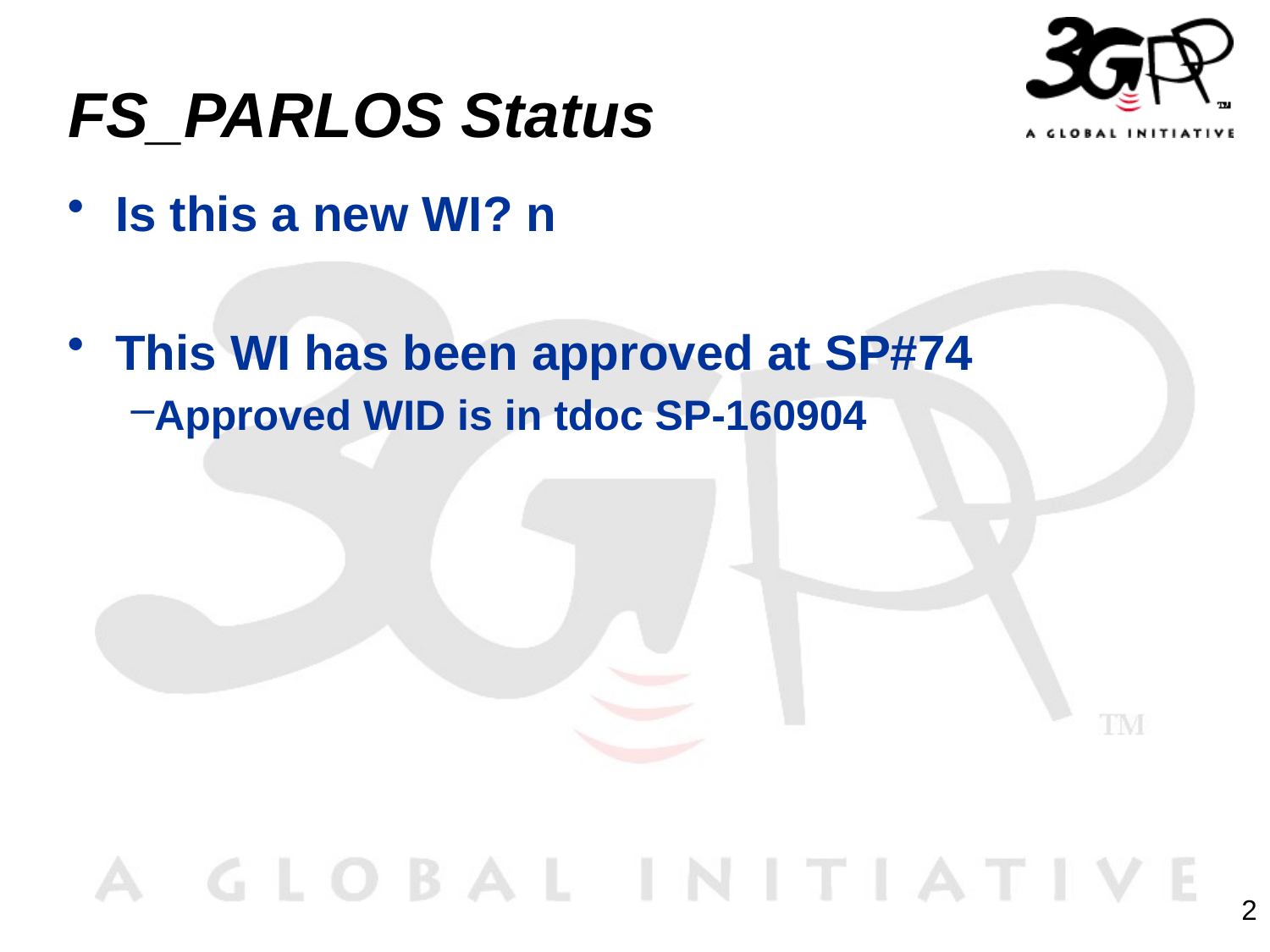

# FS_PARLOS Status
Is this a new WI? n

This WI has been approved at SP#74
Approved WID is in tdoc SP-160904
2